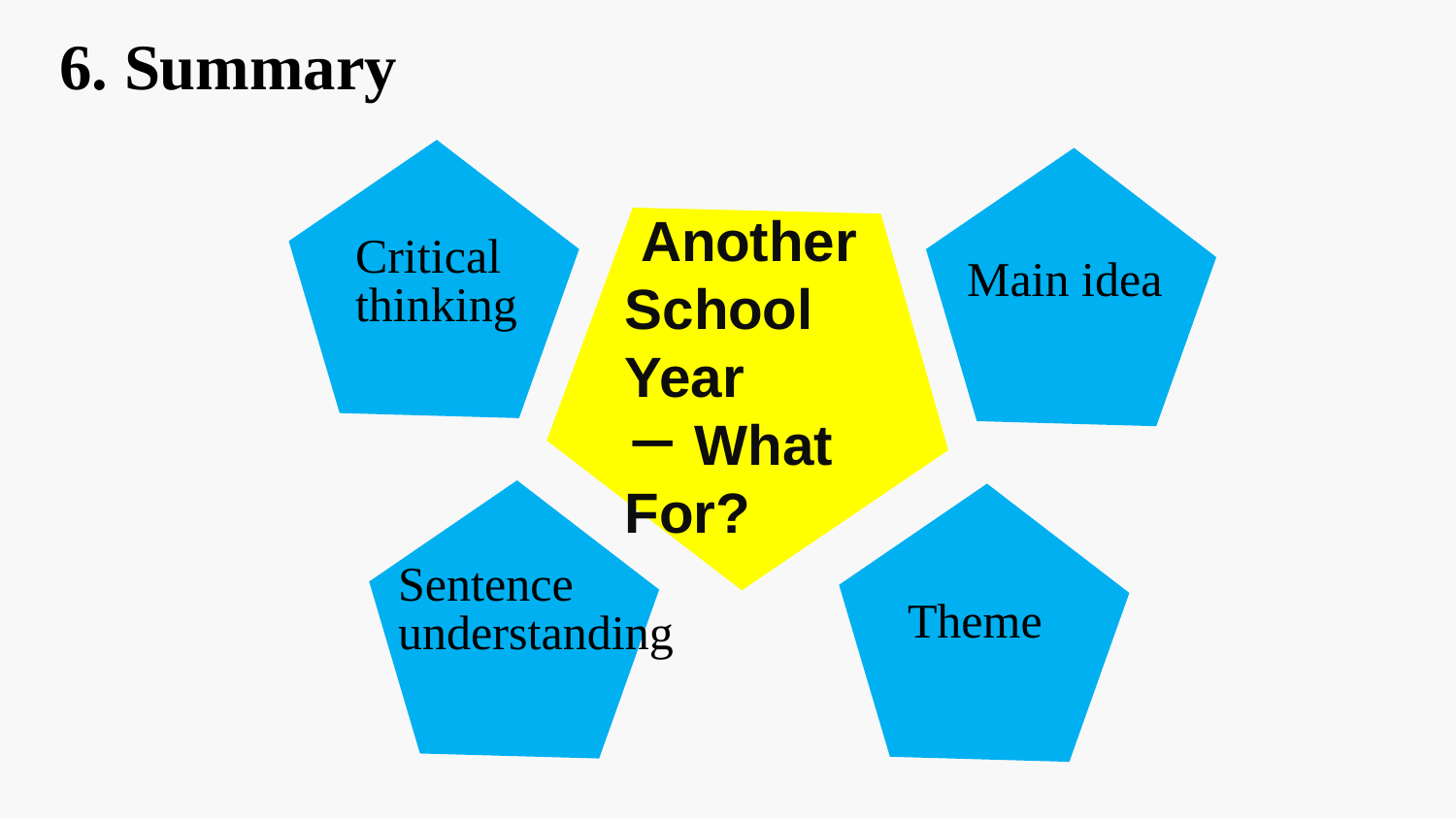

6. Summary

Critical
thinking

Main idea

 Another School Year
－What For?

Sentence  understanding

Theme